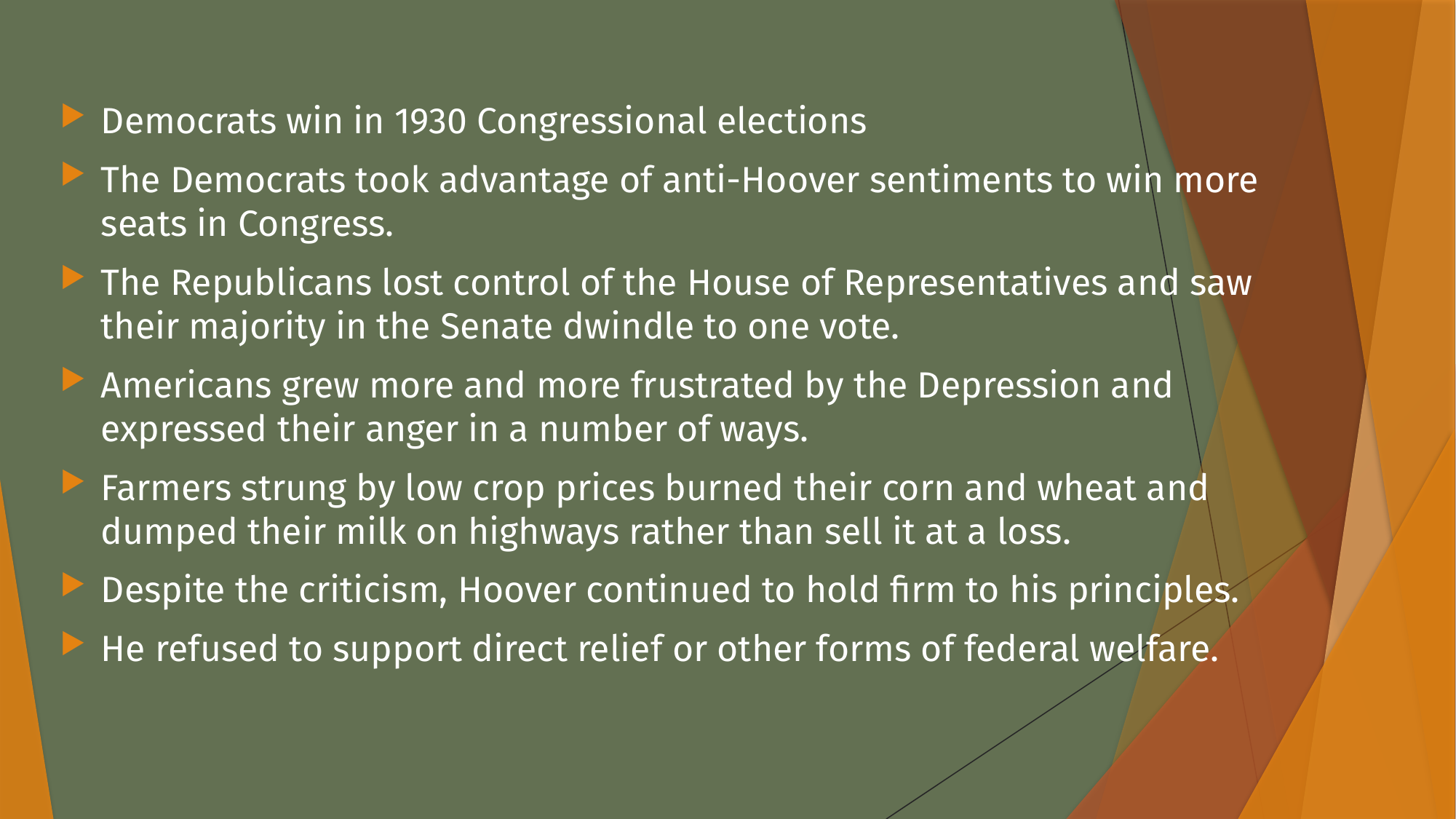

Democrats win in 1930 Congressional elections
The Democrats took advantage of anti-Hoover sentiments to win more seats in Congress.
The Republicans lost control of the House of Representatives and saw their majority in the Senate dwindle to one vote.
Americans grew more and more frustrated by the Depression and expressed their anger in a number of ways.
Farmers strung by low crop prices burned their corn and wheat and dumped their milk on highways rather than sell it at a loss.
Despite the criticism, Hoover continued to hold firm to his principles.
He refused to support direct relief or other forms of federal welfare.